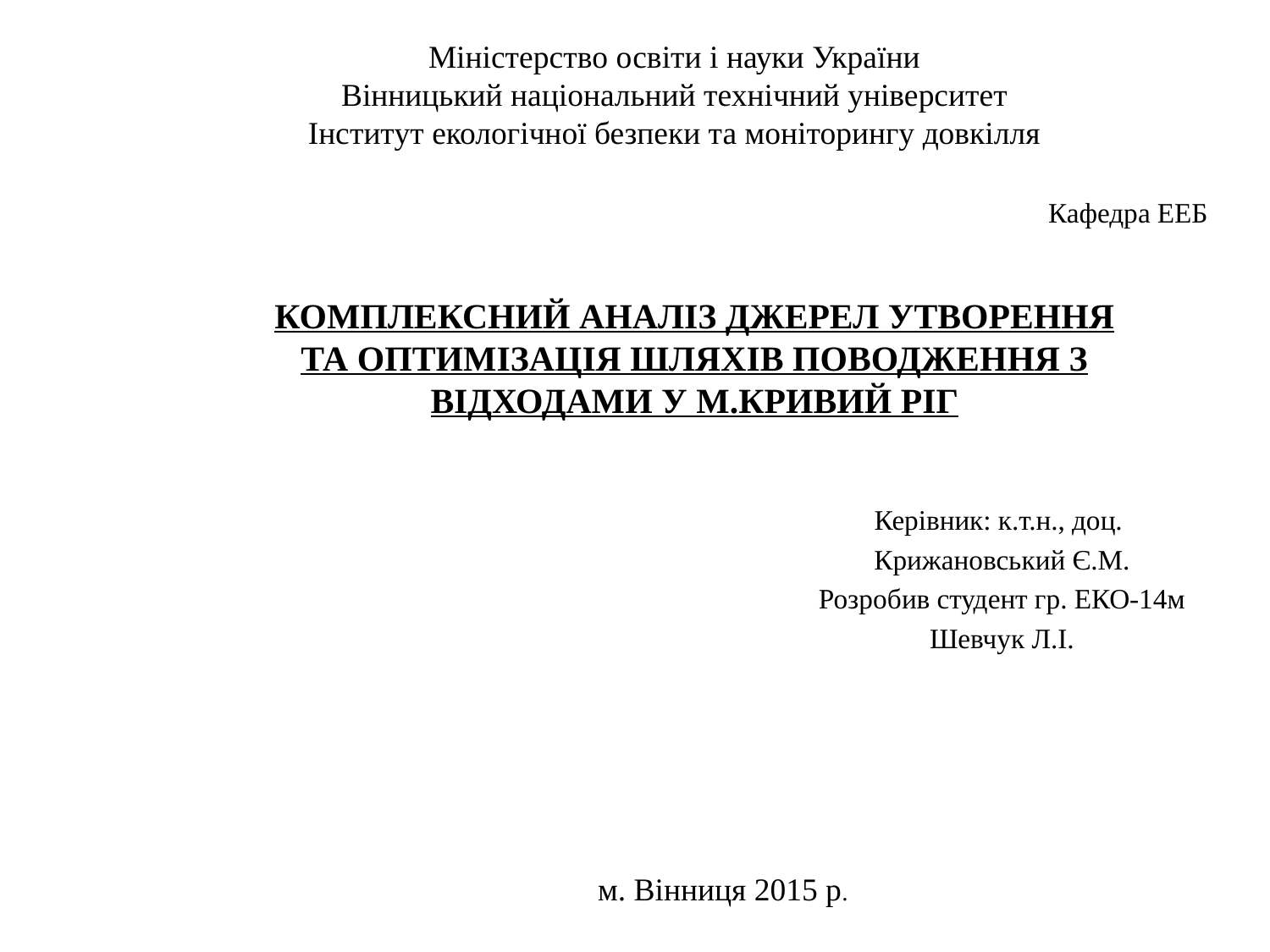

Міністерство освіти і науки України
Вінницький національний технічний університет
Інститут екологічної безпеки та моніторингу довкілля
Кафедра ЕЕБ

КОМПЛЕКСНИЙ АНАЛІЗ ДЖЕРЕЛ УТВОРЕННЯ ТА ОПТИМІЗАЦІЯ ШЛЯХІВ ПОВОДЖЕННЯ З ВІДХОДАМИ У М.КРИВИЙ РІГ
Керівник: к.т.н., доц.
Крижановський Є.М.
Розробив студент гр. ЕКО-14м
Шевчук Л.І.

м. Вінниця 2015 р.